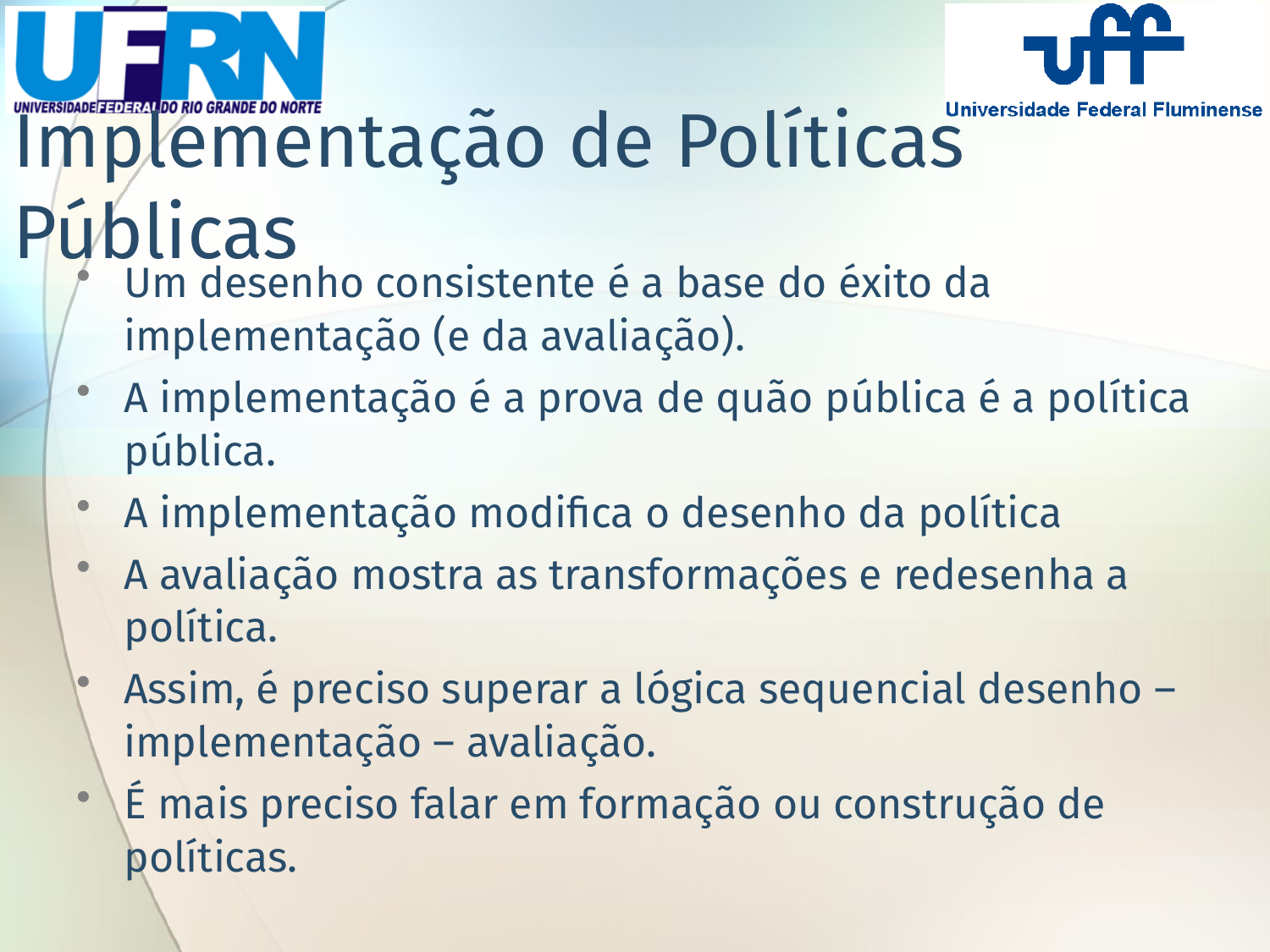

# Implementação de Políticas Públicas
Um desenho consistente é a base do éxito da implementação (e da avaliação).
A implementação é a prova de quão pública é a política pública.
A implementação modifica o desenho da política
A avaliação mostra as transformações e redesenha a política.
Assim, é preciso superar a lógica sequencial desenho – implementação – avaliação.
É mais preciso falar em formação ou construção de políticas.